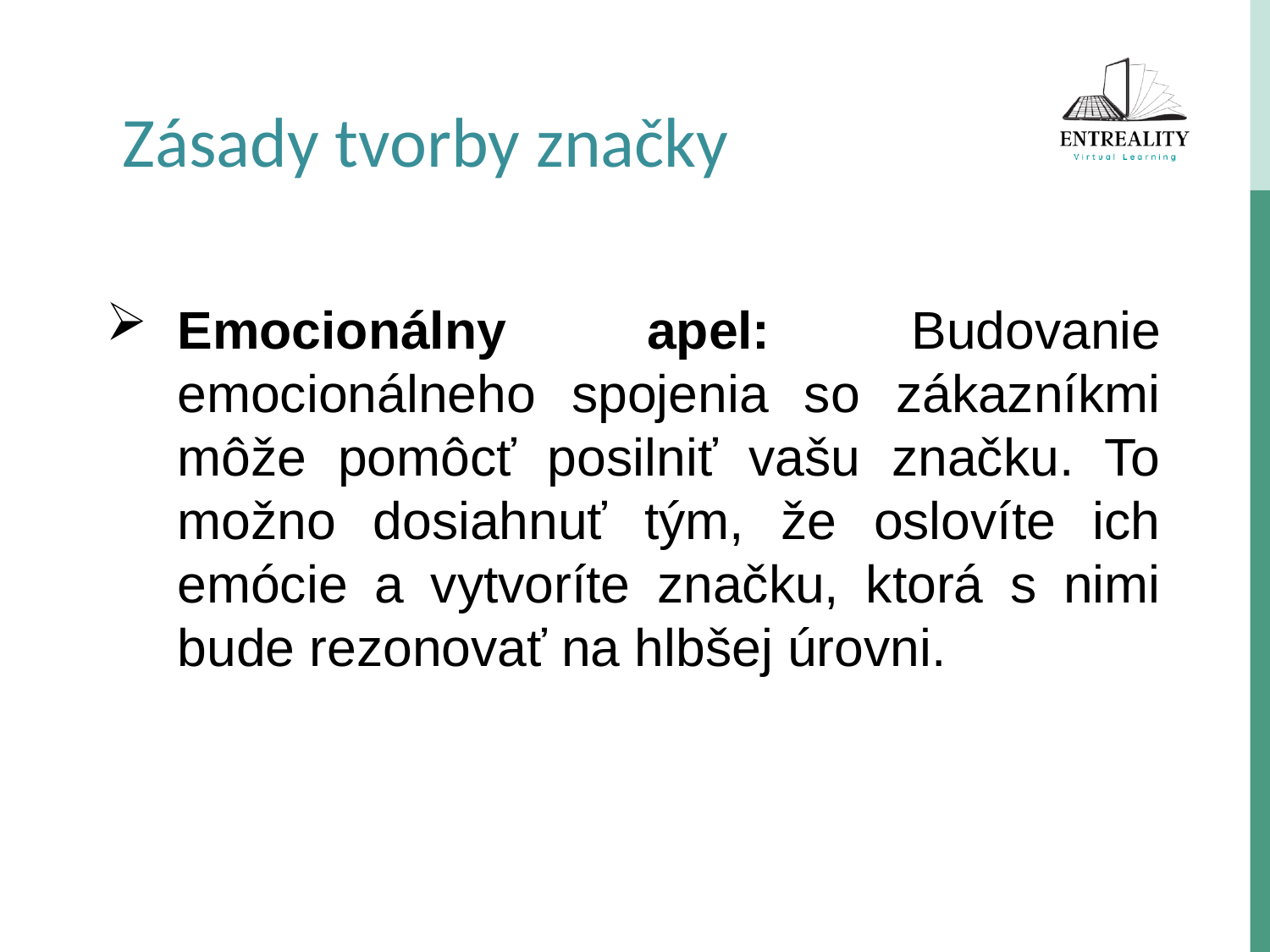

Zásady tvorby značky
Emocionálny apel: Budovanie emocionálneho spojenia so zákazníkmi môže pomôcť posilniť vašu značku. To možno dosiahnuť tým, že oslovíte ich emócie a vytvoríte značku, ktorá s nimi bude rezonovať na hlbšej úrovni.